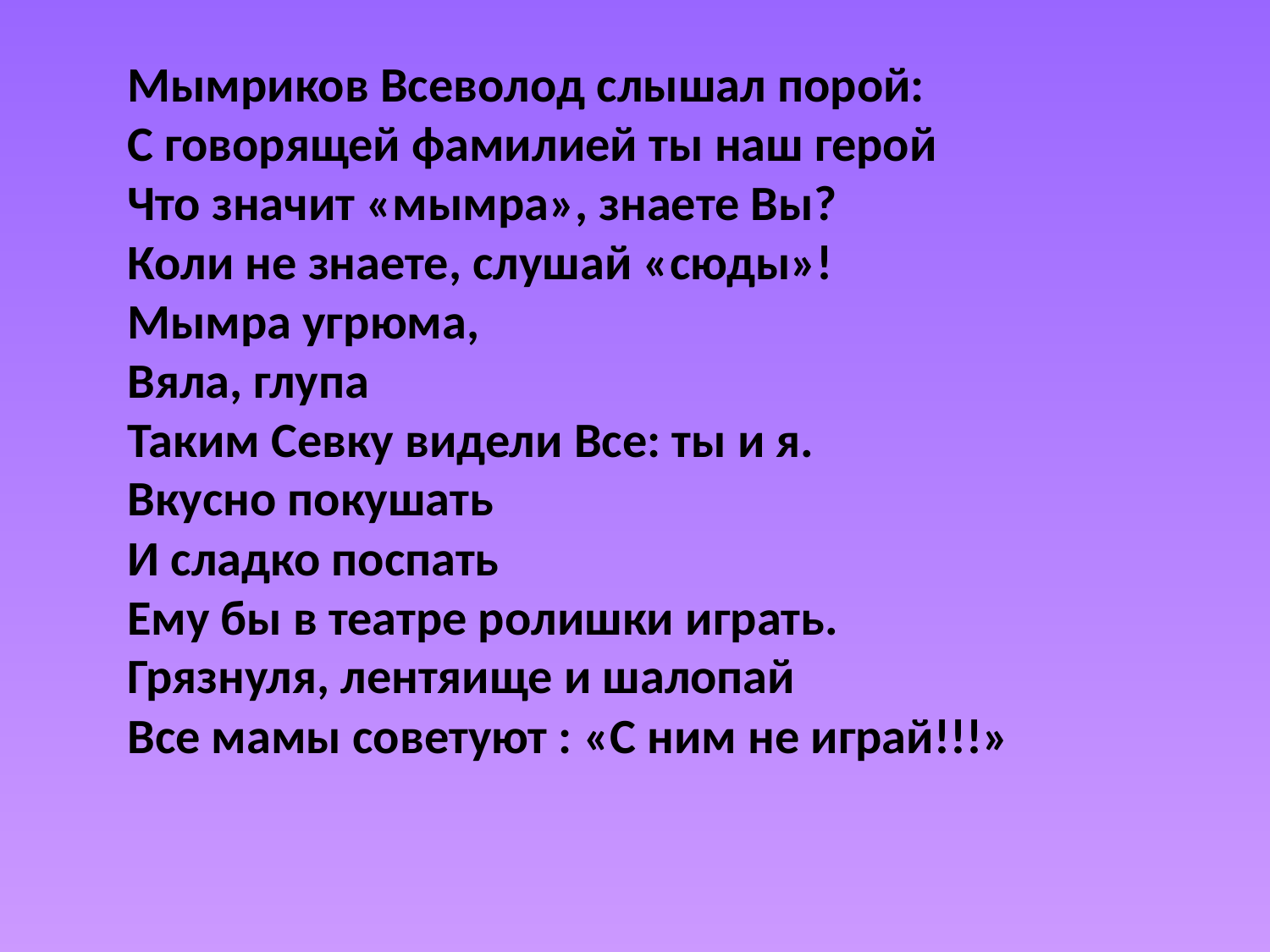

Мымриков Всеволод слышал порой:
С говорящей фамилией ты наш герой
Что значит «мымра», знаете Вы?
Коли не знаете, слушай «сюды»!
Мымра угрюма,
Вяла, глупа
Таким Севку видели Все: ты и я.
Вкусно покушать
И сладко поспать
Ему бы в театре ролишки играть.
Грязнуля, лентяище и шалопай
Все мамы советуют : «С ним не играй!!!»